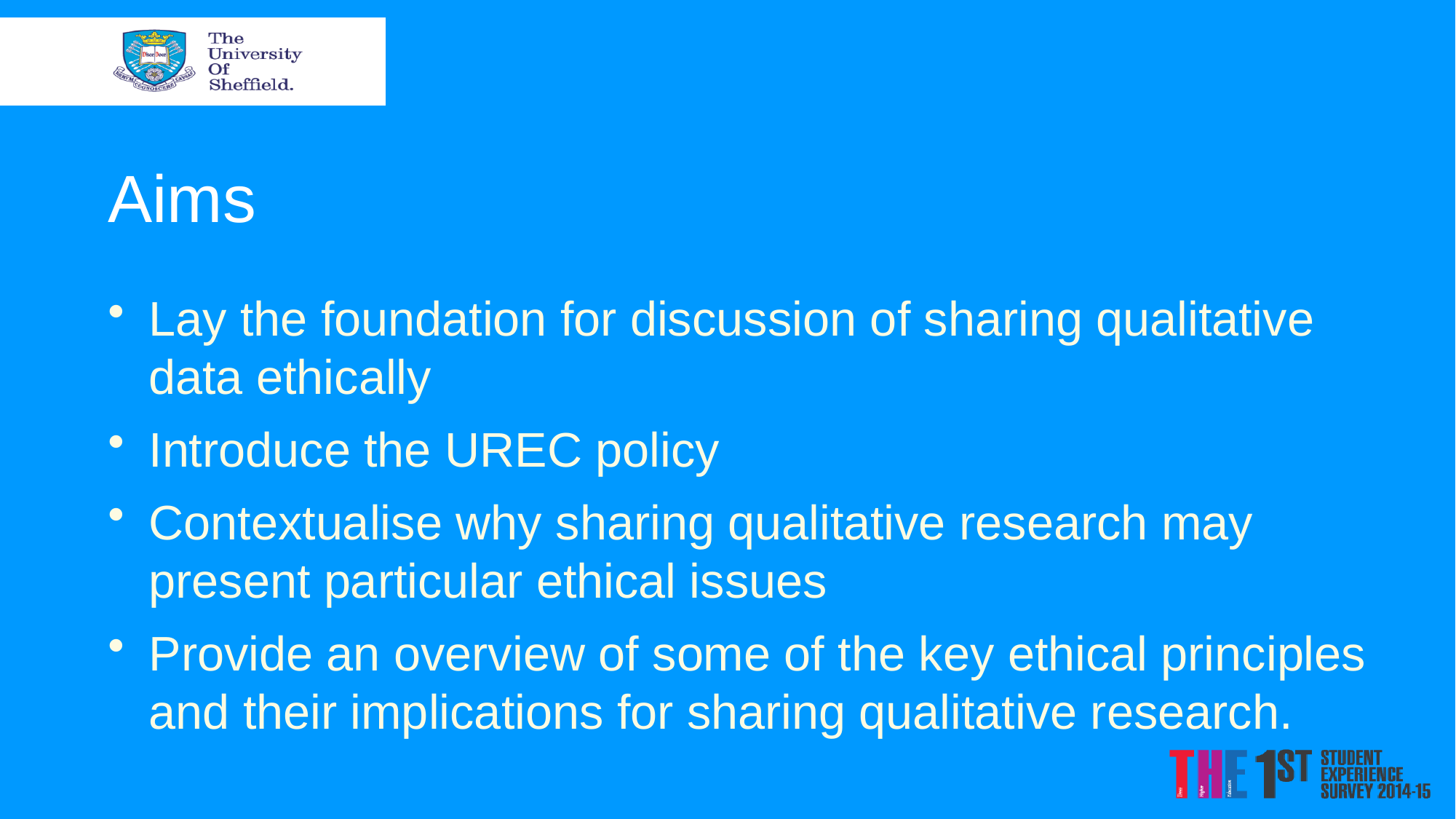

# Aims
Lay the foundation for discussion of sharing qualitative data ethically
Introduce the UREC policy
Contextualise why sharing qualitative research may present particular ethical issues
Provide an overview of some of the key ethical principles and their implications for sharing qualitative research.